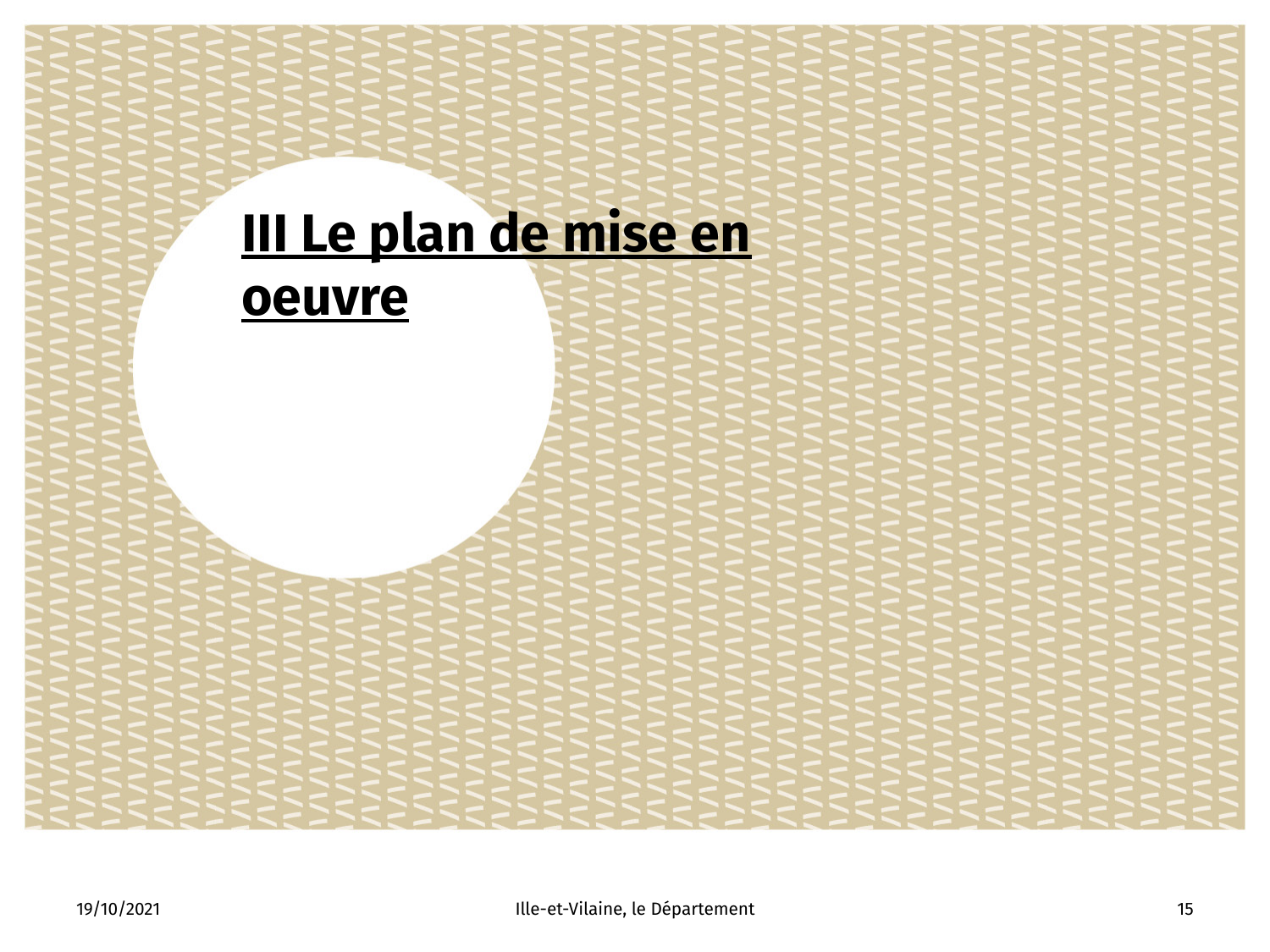

# III Le plan de mise en oeuvre
19/10/2021
Ille-et-Vilaine, le Département
15